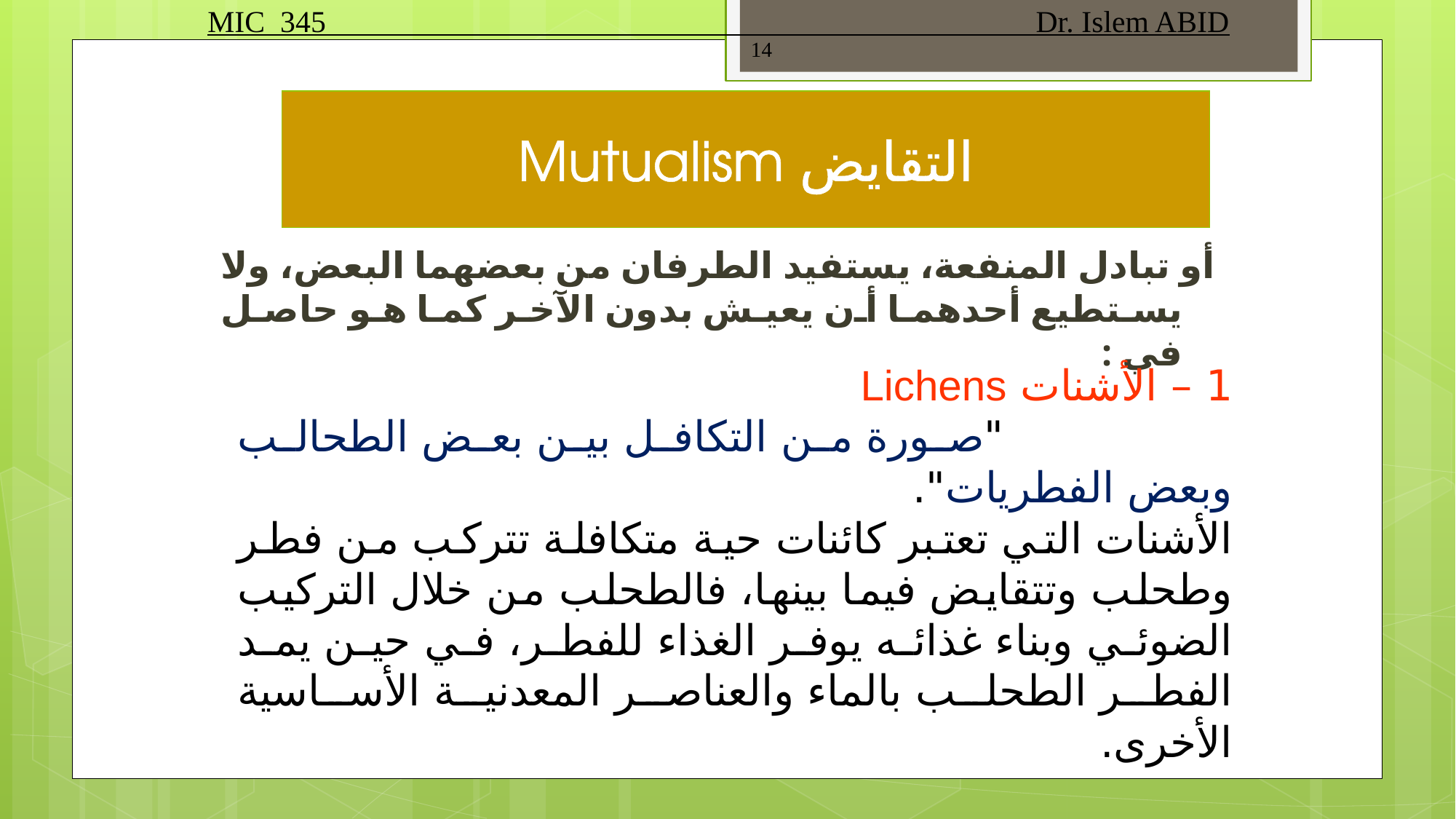

MIC  345                                                                                             Dr. Islem ABID
14
Mutualism التقايض
أو تبادل المنفعة، يستفيد الطرفان من بعضهما البعض، ولا يستطيع أحدهما أن يعيش بدون الآخر كما هو حاصل في :
1 – الأشنات Lichens
                 "صورة من التكافل بين بعض الطحالب وبعض الفطريات".
الأشنات التي تعتبر كائنات حية متكافلة تتركب من فطر وطحلب وتتقايض فيما بينها، فالطحلب من خلال التركيب الضوئي وبناء غذائه يوفر الغذاء للفطر، في حين يمد الفطر الطحلب بالماء والعناصر المعدنية الأساسية الأخرى.